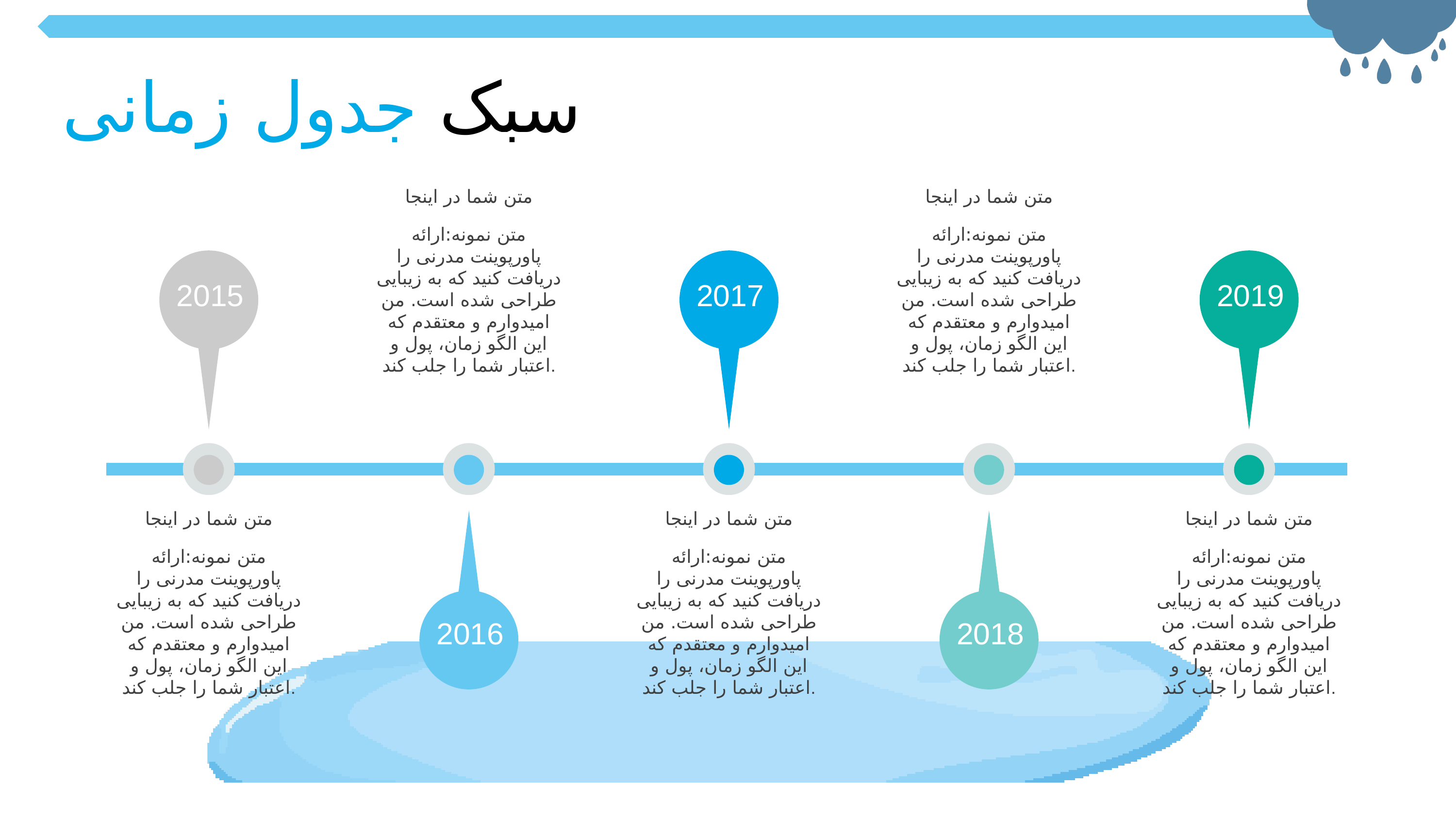

سبک جدول زمانی
متن شما در اینجا
متن شما در اینجا
متن نمونه:ارائه پاورپوینت مدرنی را دریافت کنید که به زیبایی طراحی شده است. من امیدوارم و معتقدم که این الگو زمان، پول و اعتبار شما را جلب کند.
متن نمونه:ارائه پاورپوینت مدرنی را دریافت کنید که به زیبایی طراحی شده است. من امیدوارم و معتقدم که این الگو زمان، پول و اعتبار شما را جلب کند.

2015
2017
2019

متن شما در اینجا
متن شما در اینجا
متن شما در اینجا

متن نمونه:ارائه پاورپوینت مدرنی را دریافت کنید که به زیبایی طراحی شده است. من امیدوارم و معتقدم که این الگو زمان، پول و اعتبار شما را جلب کند.
متن نمونه:ارائه پاورپوینت مدرنی را دریافت کنید که به زیبایی طراحی شده است. من امیدوارم و معتقدم که این الگو زمان، پول و اعتبار شما را جلب کند.
متن نمونه:ارائه پاورپوینت مدرنی را دریافت کنید که به زیبایی طراحی شده است. من امیدوارم و معتقدم که این الگو زمان، پول و اعتبار شما را جلب کند.
2016
2018